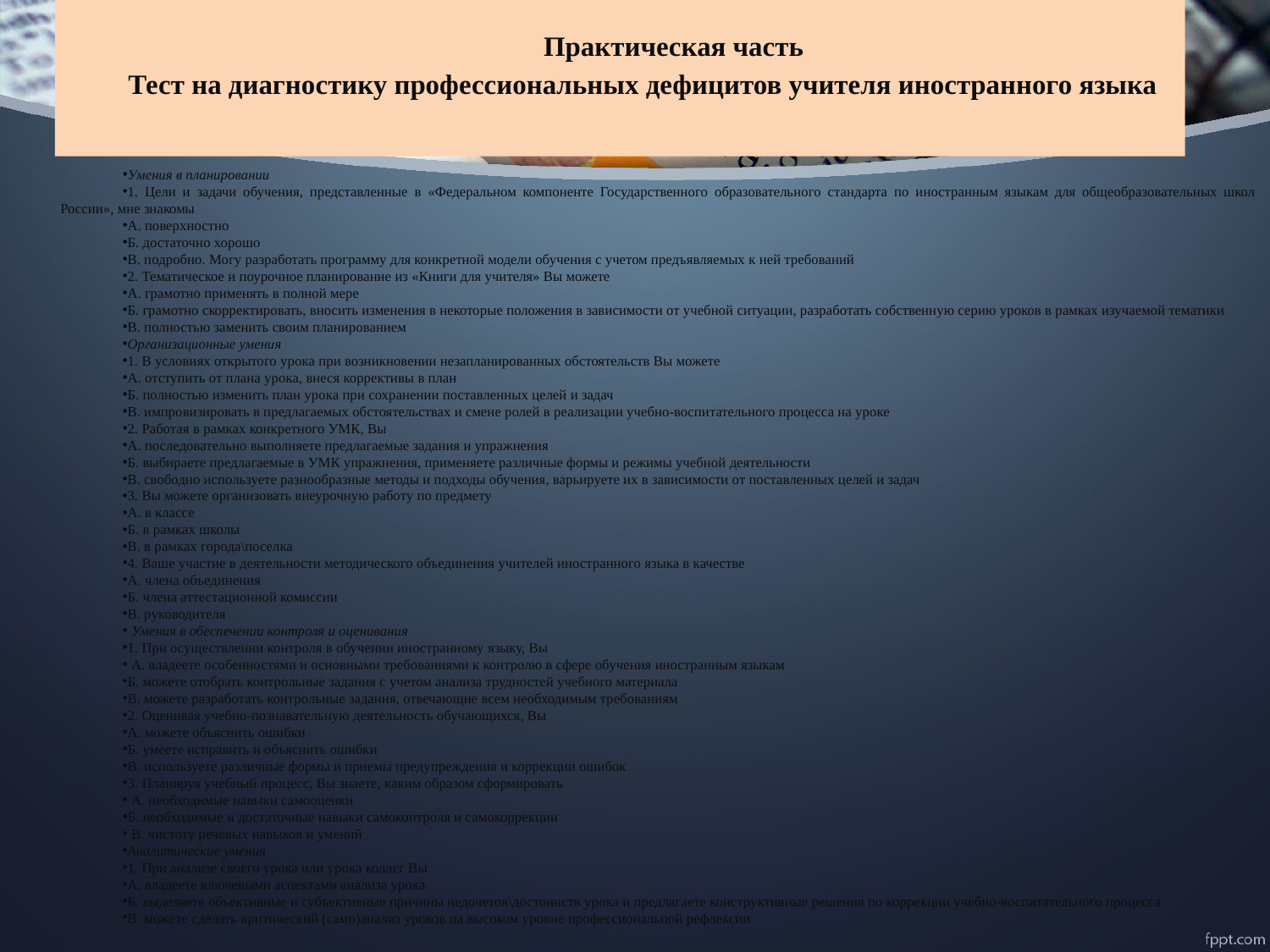

# Практическая часть Тест на диагностику профессиональных дефицитов учителя иностранного языка
Умения в планировании
1. Цели и задачи обучения, представленные в «Федеральном компоненте Государственного образовательного стандарта по иностранным языкам для общеобразовательных школ России», мне знакомы
А. поверхностно
Б. достаточно хорошо
В. подробно. Могу разработать программу для конкретной модели обучения с учетом предъявляемых к ней требований
2. Тематическое и поурочное планирование из «Книги для учителя» Вы можете
А. грамотно применять в полной мере
Б. грамотно скорректировать, вносить изменения в некоторые положения в зависимости от учебной ситуации, разработать собственную серию уроков в рамках изучаемой тематики
В. полностью заменить своим планированием
Организационные умения
1. В условиях открытого урока при возникновении незапланированных обстоятельств Вы можете
А. отступить от плана урока, внеся коррективы в план
Б. полностью изменить план урока при сохранении поставленных целей и задач
В. импровизировать в предлагаемых обстоятельствах и смене ролей в реализации учебно-воспитательного процесса на уроке
2. Работая в рамках конкретного УМК, Вы
А. последовательно выполняете предлагаемые задания и упражнения
Б. выбираете предлагаемые в УМК упражнения, применяете различные формы и режимы учебной деятельности
В. свободно используете разнообразные методы и подходы обучения, варьируете их в зависимости от поставленных целей и задач
3. Вы можете организовать внеурочную работу по предмету
А. в классе
Б. в рамках школы
В. в рамках города\поселка
4. Ваше участие в деятельности методического объединения учителей иностранного языка в качестве
А. члена объединения
Б. члена аттестационной комиссии
В. руководителя
 Умения в обеспечении контроля и оценивания
1. При осуществлении контроля в обучении иностранному языку, Вы
 А. владеете особенностями и основными требованиями к контролю в сфере обучения иностранным языкам
Б. можете отобрать контрольные задания с учетом анализа трудностей учебного материала
В. можете разработать контрольные задания, отвечающие всем необходимым требованиям
2. Оценивая учебно-познавательную деятельность обучающихся, Вы
А. можете объяснить ошибки
Б. умеете исправить и объяснить ошибки
В. используете различные формы и приемы предупреждения и коррекции ошибок
3. Планируя учебный процесс, Вы знаете, каким образом сформировать
 А. необходимые навыки самооценки
Б. необходимые и достаточные навыки самоконтроля и самокоррекции
 В. чистоту речевых навыков и умений
Аналитические умения
1. При анализе своего урока или урока коллег Вы
А. владеете ключевыми аспектами анализа урока
Б. выделяете объективные и субъективные причины недочетов\достоинств урока и предлагаете конструктивные решения по коррекции учебно-воспитательного процесса
В. можете сделать критический (само)анализ уроков на высоком уровне профессиональной рефлексии